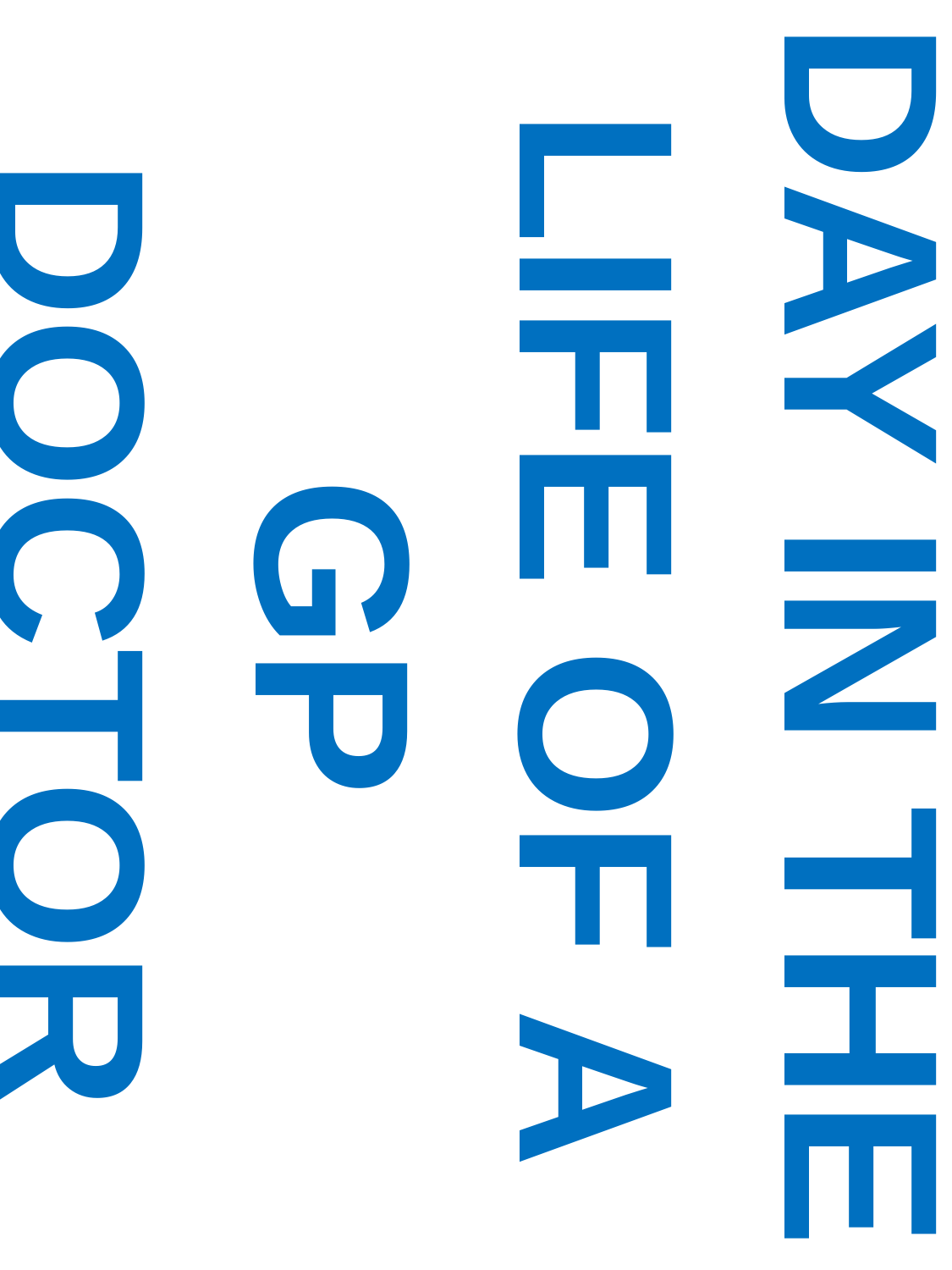

# DAY IN THE LIFE OF A GP DOCTOR